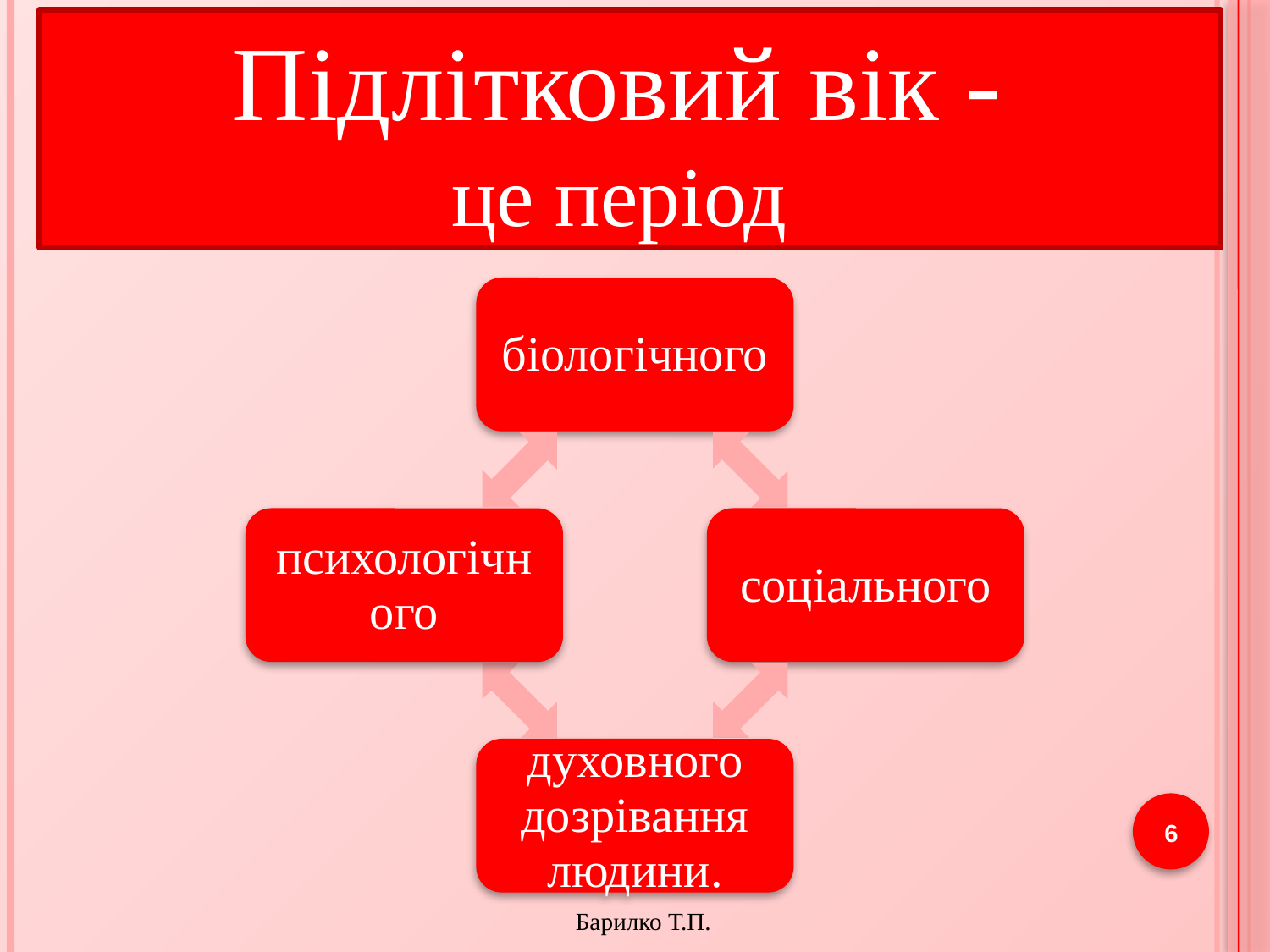

Підлітковий вік -
це період
біологічного
психологічного
соціального
духовного дозрівання людини.
6
Барилко Т.П.